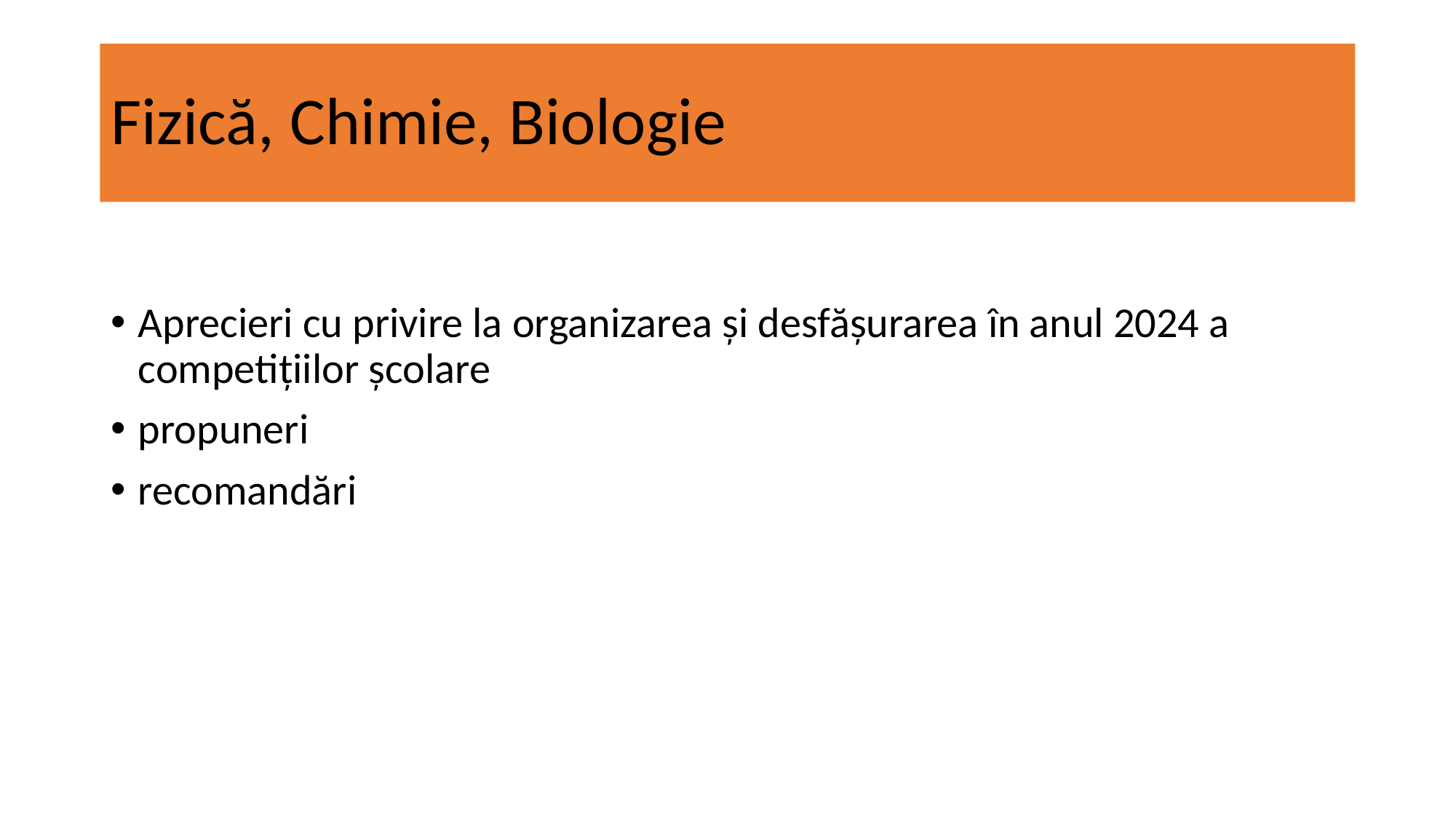

# Fizică, Chimie, Biologie
Aprecieri cu privire la organizarea și desfășurarea în anul 2024 a competițiilor școlare
propuneri
recomandări